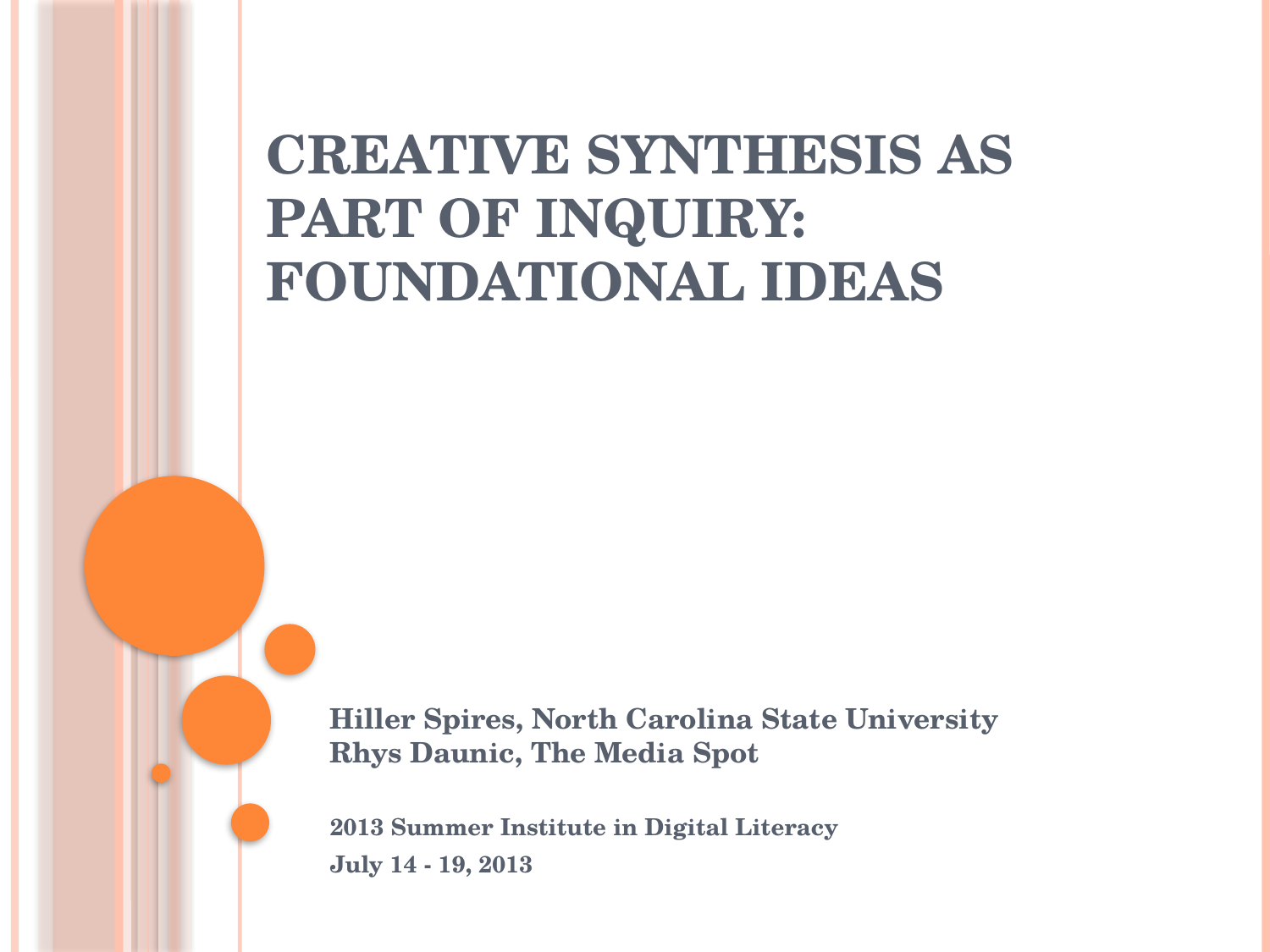

# Creative Synthesis as Part of Inquiry: Foundational Ideas
Hiller Spires, North Carolina State University
Rhys Daunic, The Media Spot
2013 Summer Institute in Digital Literacy
July 14 - 19, 2013